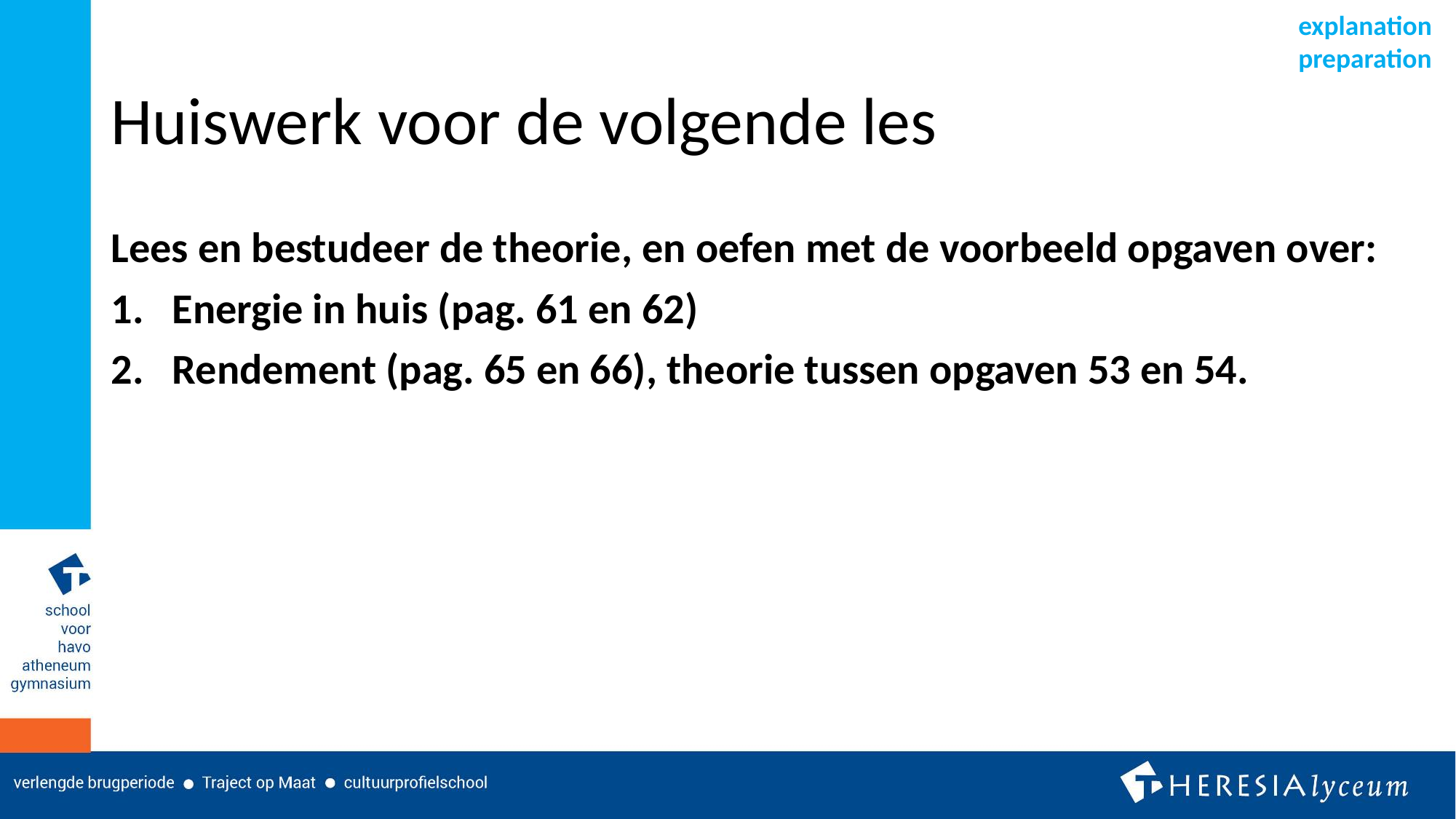

explanation
preparation
# Huiswerk voor de volgende les
Lees en bestudeer de theorie, en oefen met de voorbeeld opgaven over:
Energie in huis (pag. 61 en 62)
Rendement (pag. 65 en 66), theorie tussen opgaven 53 en 54.